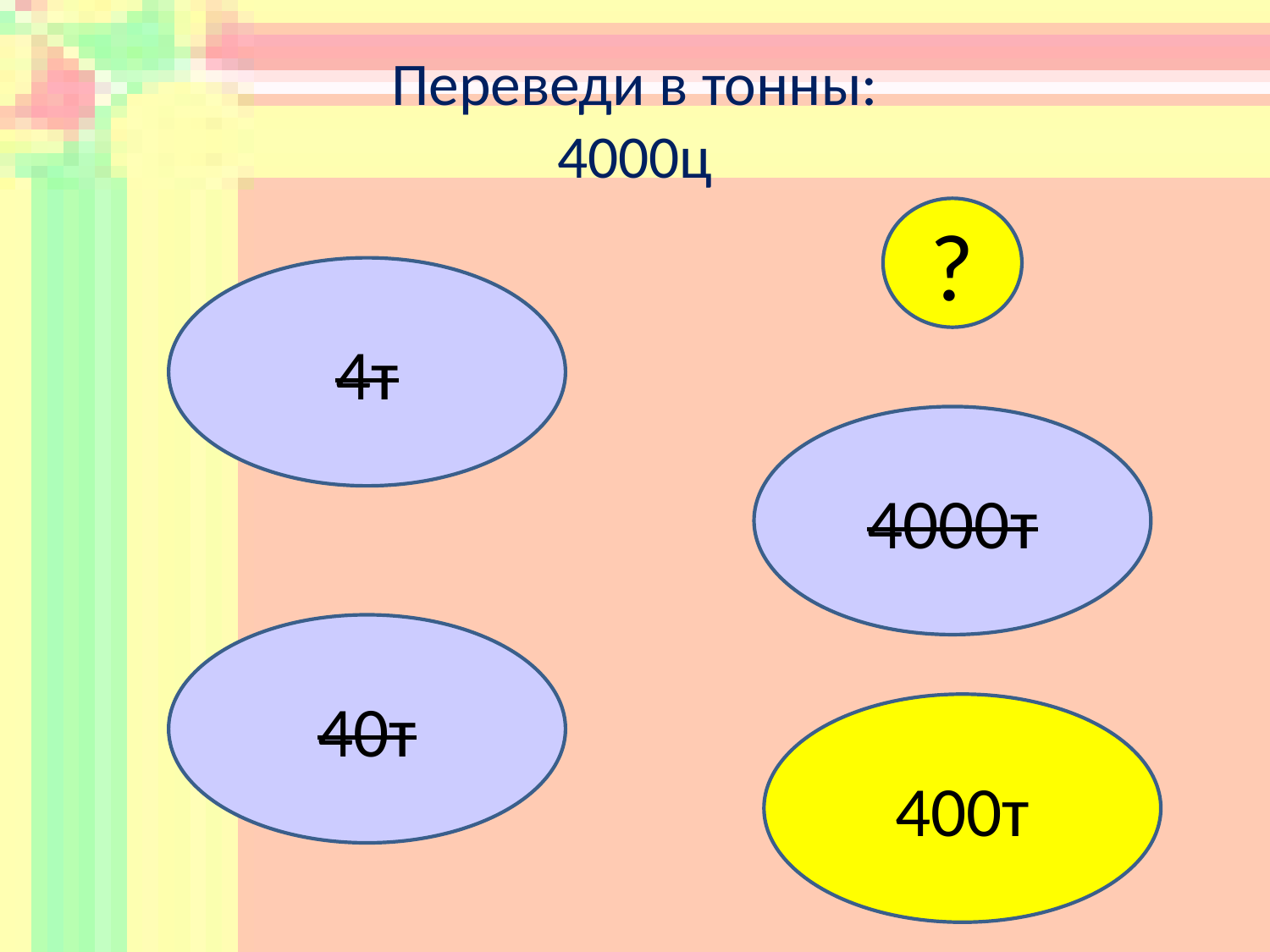

# Переведи в тонны: 4000ц
?
4т
4000т
40т
400т